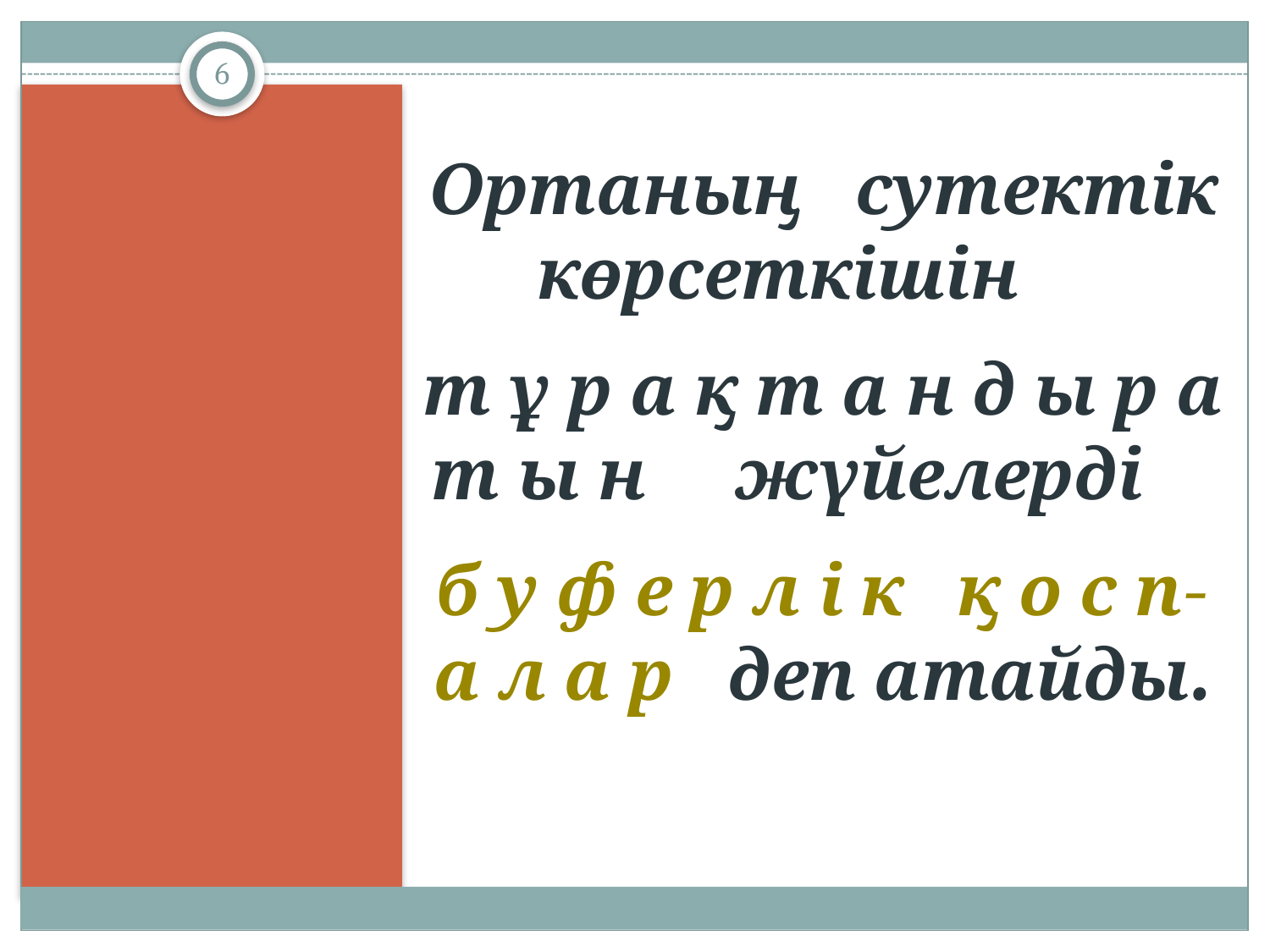

6
Ортаның   сутектік көрсеткішін
т ұ р а қ т а н д ы р а т ы н     жүйелерді
б у ф е р л і к   қ о с п- а л а р   деп атайды.